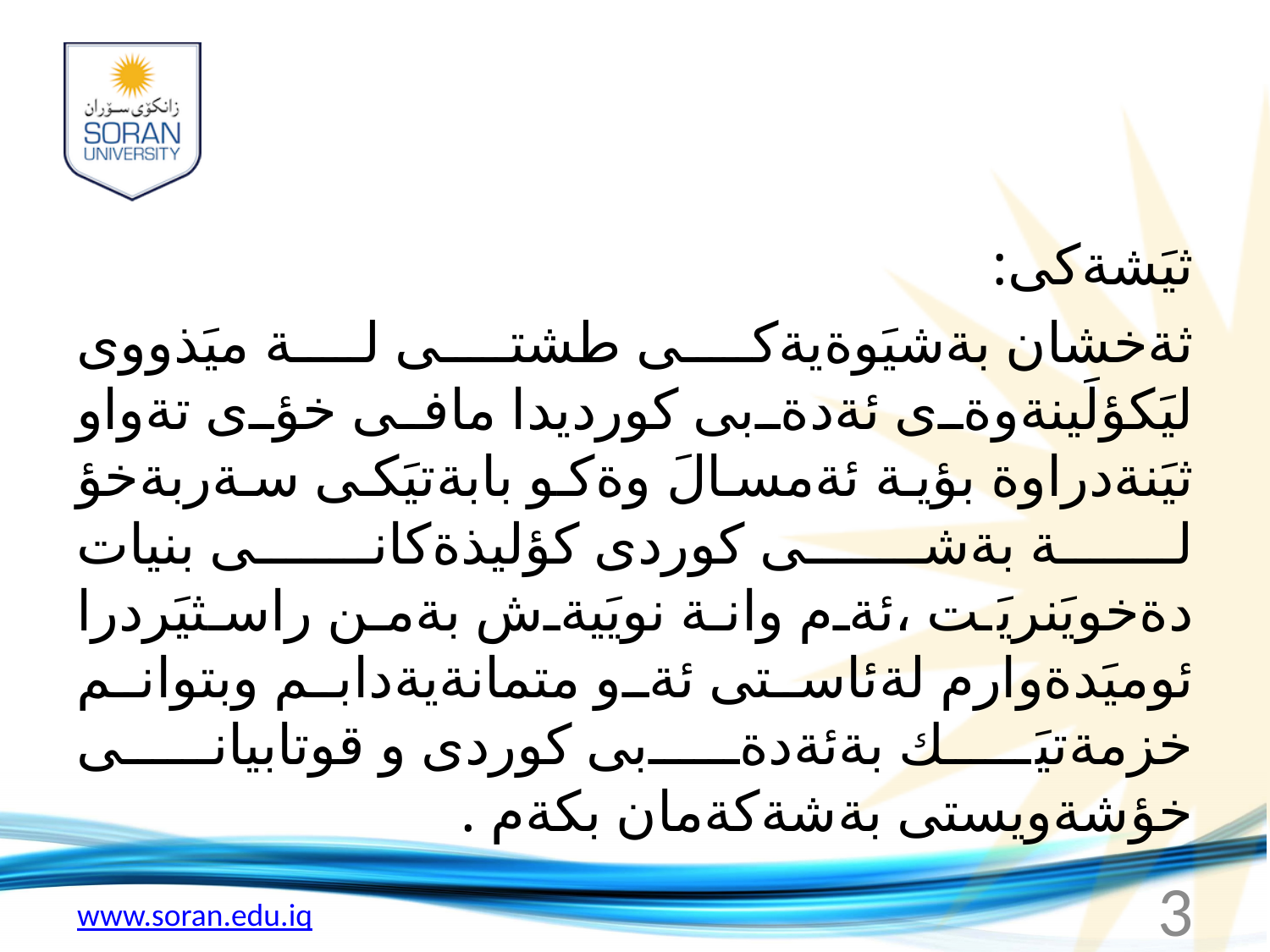

#
ثيَشةكى:
ثةخشان بةشيَوةيةكى طشتى لة ميَذووى ليَكؤلَينةوةى ئةدةبى كورديدا مافى خؤى تةواو ثيَنةدراوة بؤية ئةمسالَ وةكو بابةتيَكى سةربةخؤ لة بةشى كوردى كؤليذةكانى بنيات دةخويَنريَت ،ئةم وانة نويَيةش بةمن راسثيَردرا ئوميَدةوارم لةئاستى ئةو متمانةيةدابم وبتوانم خزمةتيَك بةئةدةبى كوردى و قوتابيانى خؤشةويستى بةشةكةمان بكةم .
3